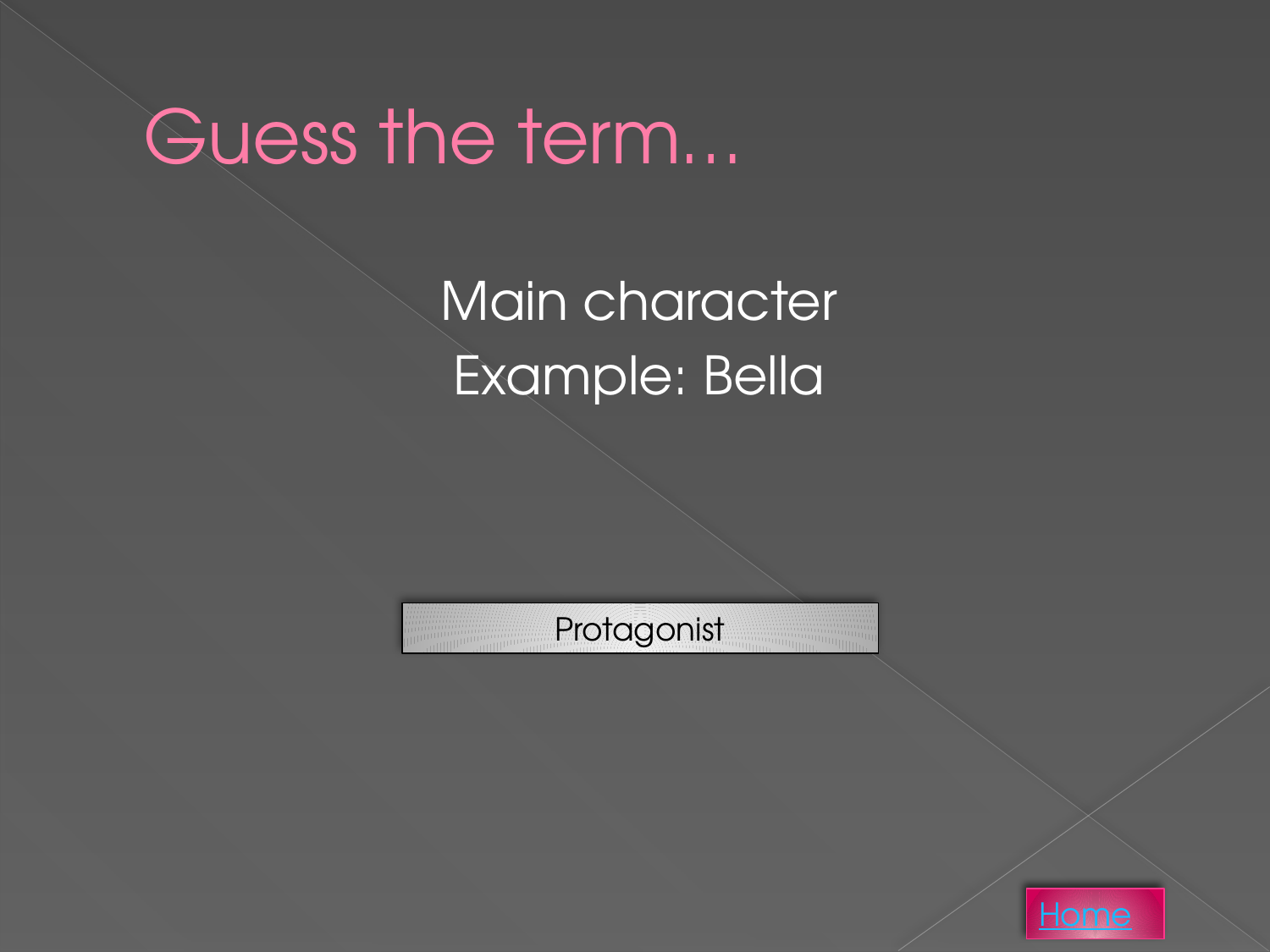

# Guess the term…
Main character
Example: Bella
Protagonist
Home